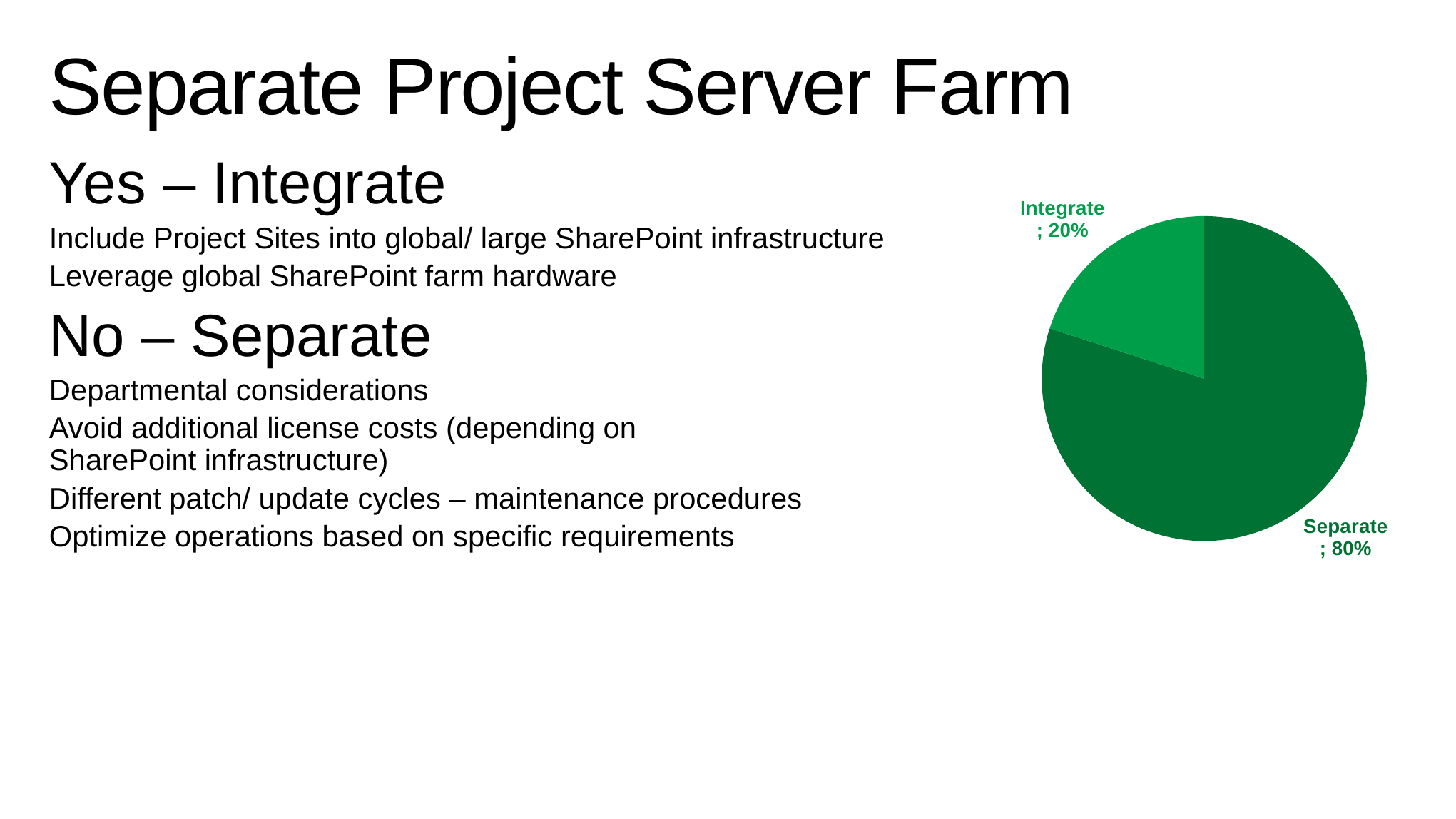

# Separate Project Server Farm
Yes – Integrate
Include Project Sites into global/ large SharePoint infrastructure
Leverage global SharePoint farm hardware
No – Separate
Departmental considerations
Avoid additional license costs (depending on
SharePoint infrastructure)
Different patch/ update cycles – maintenance procedures
Optimize operations based on specific requirements

### Chart

| Category | Customers |
|---|---|
| Separate | 0.8 |
| Integrate | 0.2 |